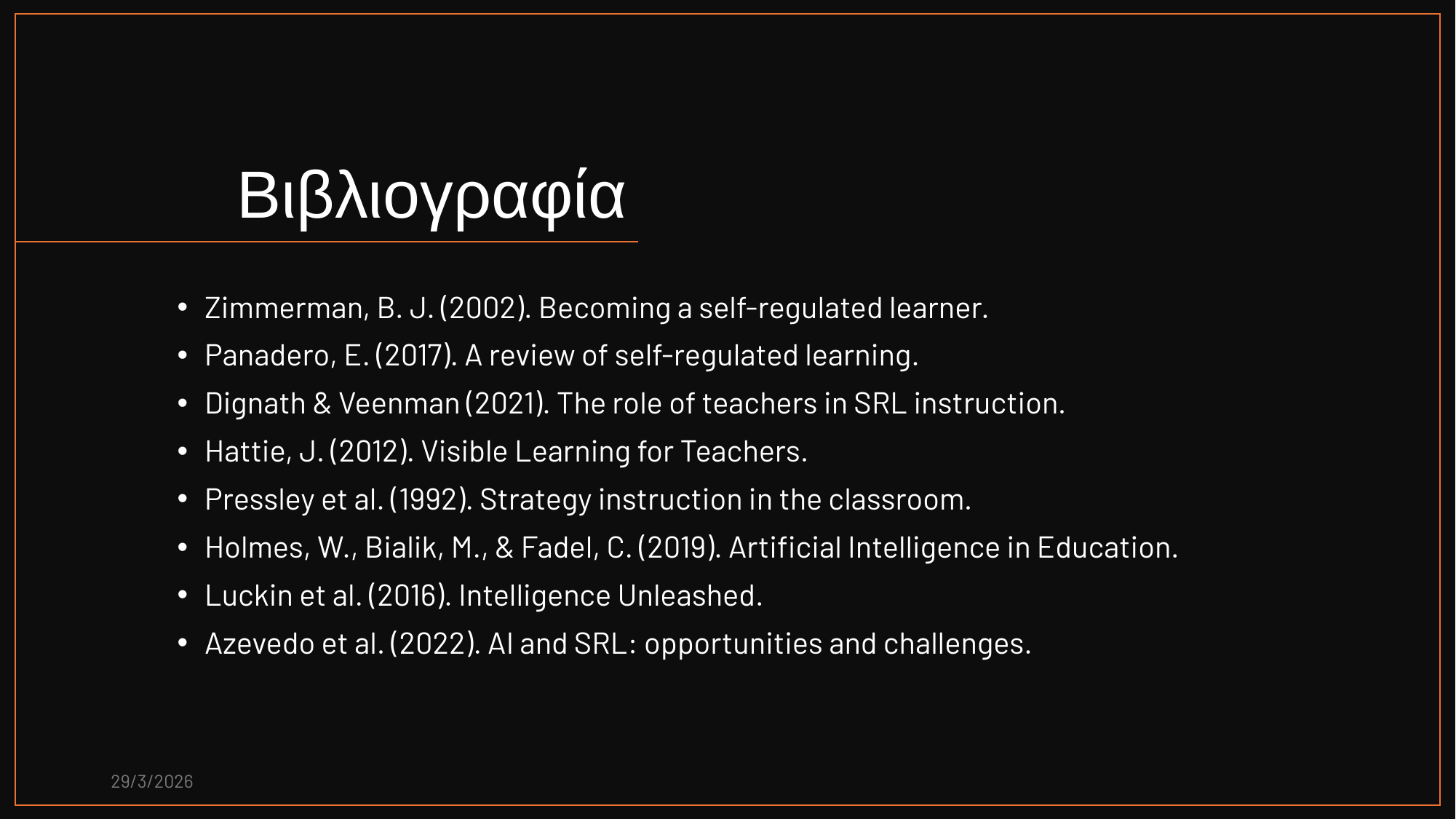

# Βιβλιογραφία
Zimmerman, B. J. (2002). Becoming a self-regulated learner.
Panadero, E. (2017). A review of self-regulated learning.
Dignath & Veenman (2021). The role of teachers in SRL instruction.
Hattie, J. (2012). Visible Learning for Teachers.
Pressley et al. (1992). Strategy instruction in the classroom.
Holmes, W., Bialik, M., & Fadel, C. (2019). Artificial Intelligence in Education.
Luckin et al. (2016). Intelligence Unleashed.
Azevedo et al. (2022). AI and SRL: opportunities and challenges.

29/3/2026
10